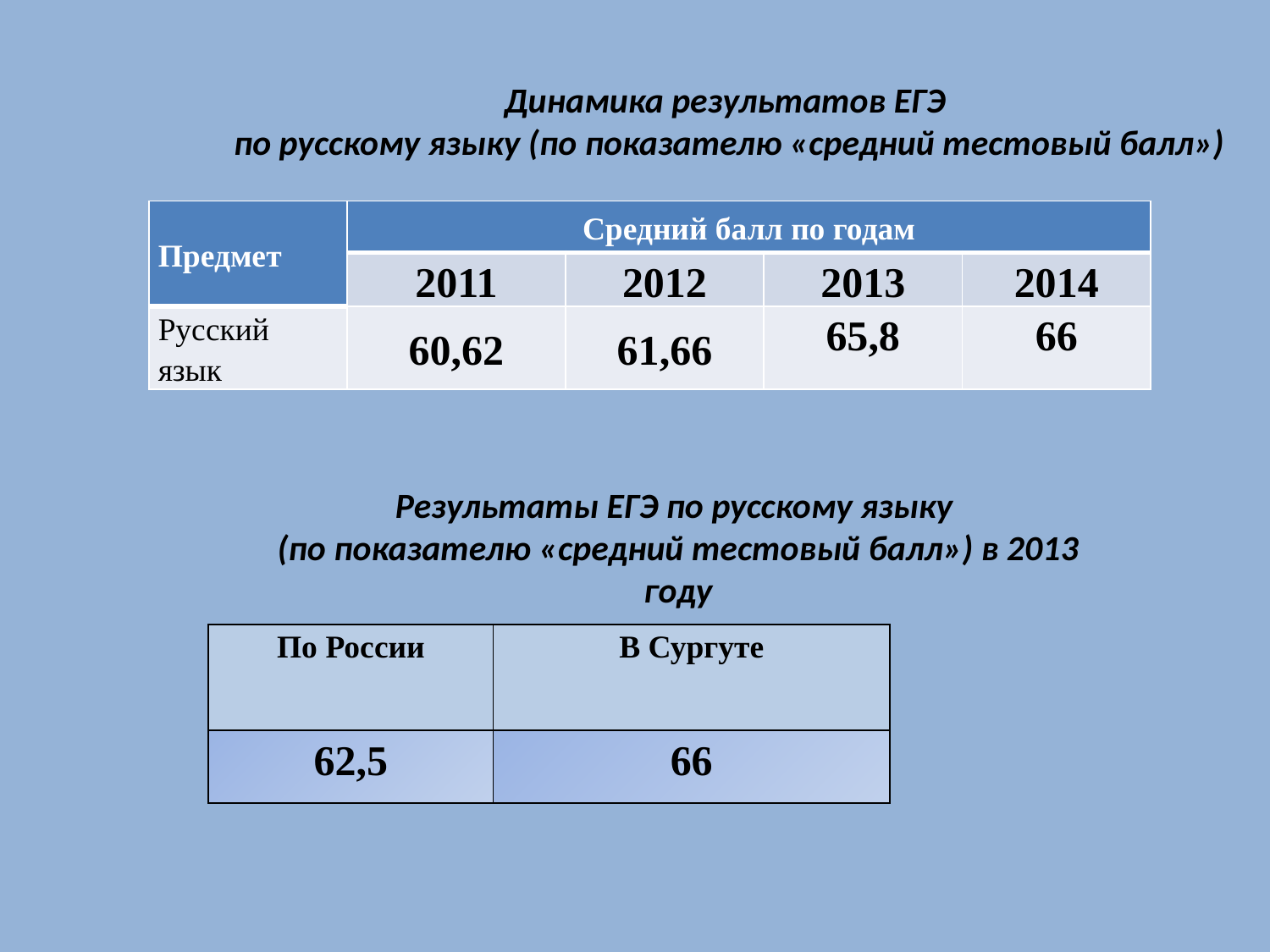

# Динамика результатов ЕГЭ по русскому языку (по показателю «средний тестовый балл»)
| Предмет | Средний балл по годам |  |  |  |
| --- | --- | --- | --- | --- |
|  | 2011 | 2012 | 2013 | 2014 |
| Русский язык | 60,62 | 61,66 | 65,8 | 66 |
Результаты ЕГЭ по русскому языку
(по показателю «средний тестовый балл») в 2013 году
| По России | В Сургуте |
| --- | --- |
| 62,5 | 66 |